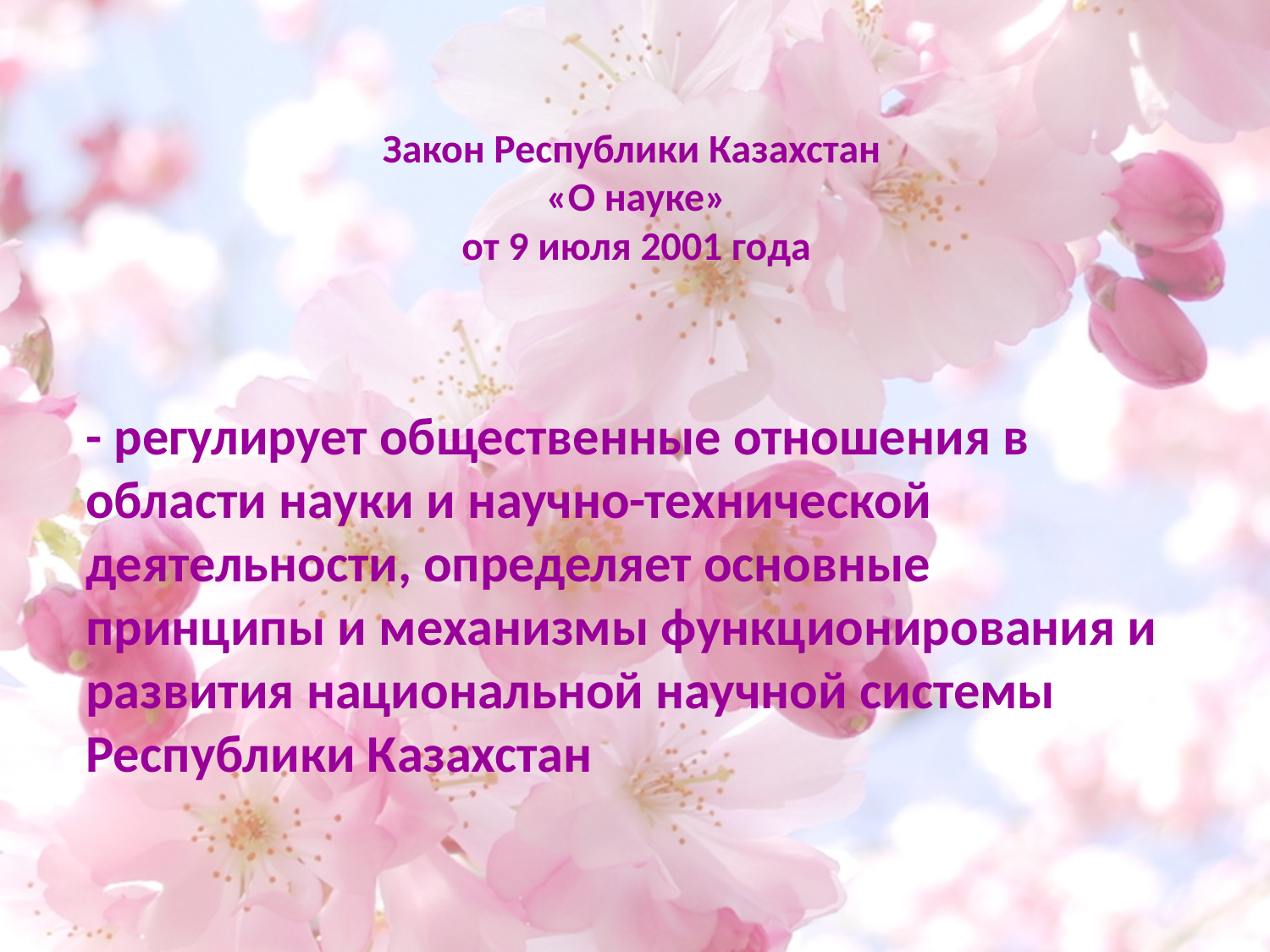

# Закон Республики Казахстан «О науке» от 9 июля 2001 года
- регулирует общественные отношения в области науки и научно-технической деятельности, определяет основные принципы и механизмы функционирования и развития национальной научной системы Республики Казахстан